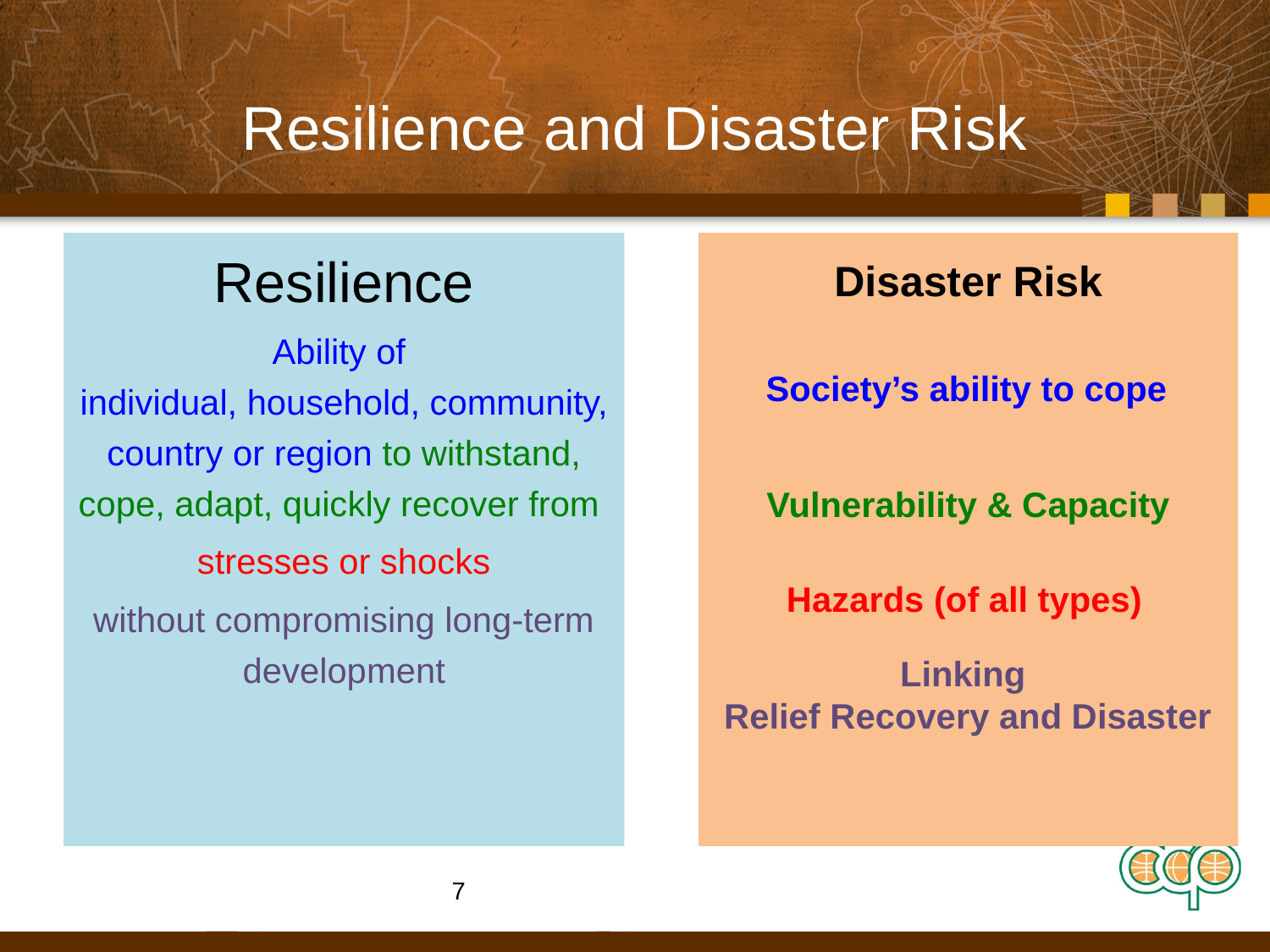

# Resilience and Disaster Risk
Resilience
Ability of
individual, household, community, country or region to withstand, cope, adapt, quickly recover from
stresses or shocks
without compromising long-term development
Disaster Risk

Society’s ability to cope
Vulnerability & Capacity
Hazards (of all types)

Linking
Relief Recovery and Disaster

7